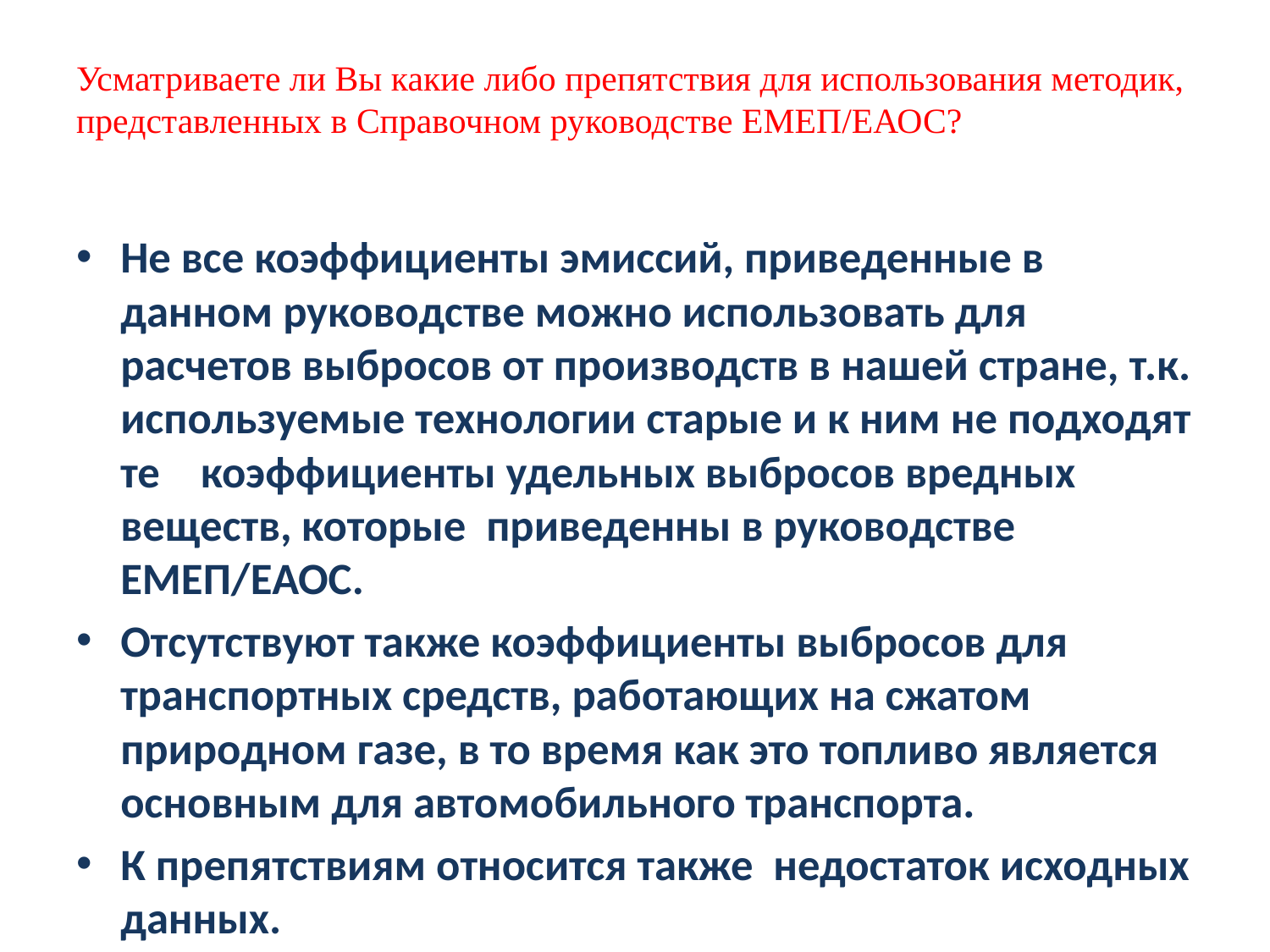

# Усматриваете ли Вы какие либо препятствия для использования методик, представленных в Справочном руководстве ЕМЕП/ЕАОС?
Не все коэффициенты эмиссий, приведенные в данном руководстве можно использовать для расчетов выбросов от производств в нашей стране, т.к. используемые технологии старые и к ним не подходят те    коэффициенты удельных выбросов вредных  веществ, которые  приведенны в руководстве ЕМЕП/ЕАОС.
Отсутствуют также коэффициенты выбросов для транспортных средств, работающих на сжатом природном газе, в то время как это топливо является основным для автомобильного транспорта.
К препятствиям относится также  недостаток исходных данных.